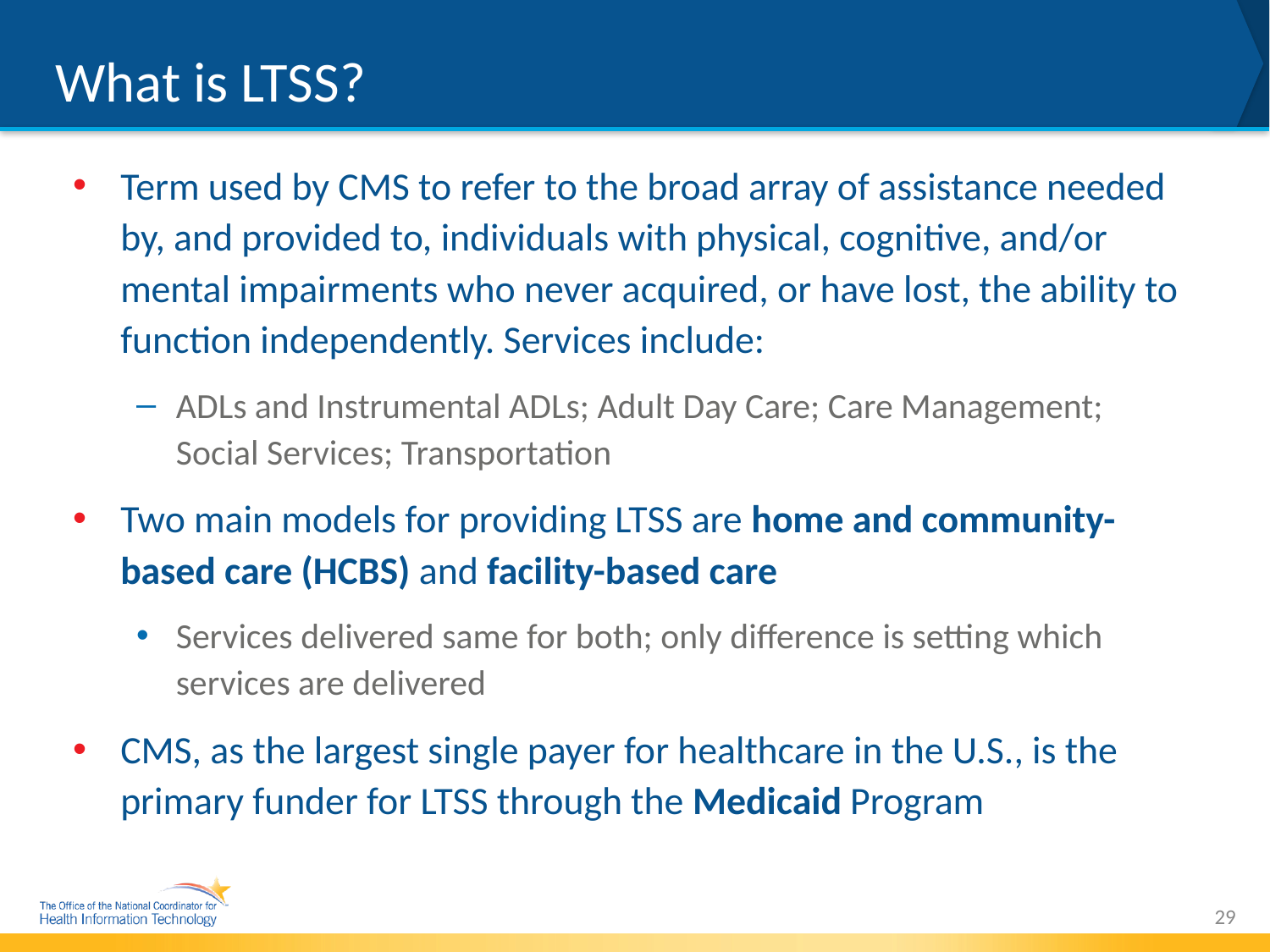

# What is LTSS?
Term used by CMS to refer to the broad array of assistance needed by, and provided to, individuals with physical, cognitive, and/or mental impairments who never acquired, or have lost, the ability to function independently. Services include:
ADLs and Instrumental ADLs; Adult Day Care; Care Management; Social Services; Transportation
Two main models for providing LTSS are home and community-based care (HCBS) and facility-based care
Services delivered same for both; only difference is setting which services are delivered
CMS, as the largest single payer for healthcare in the U.S., is the primary funder for LTSS through the Medicaid Program
29